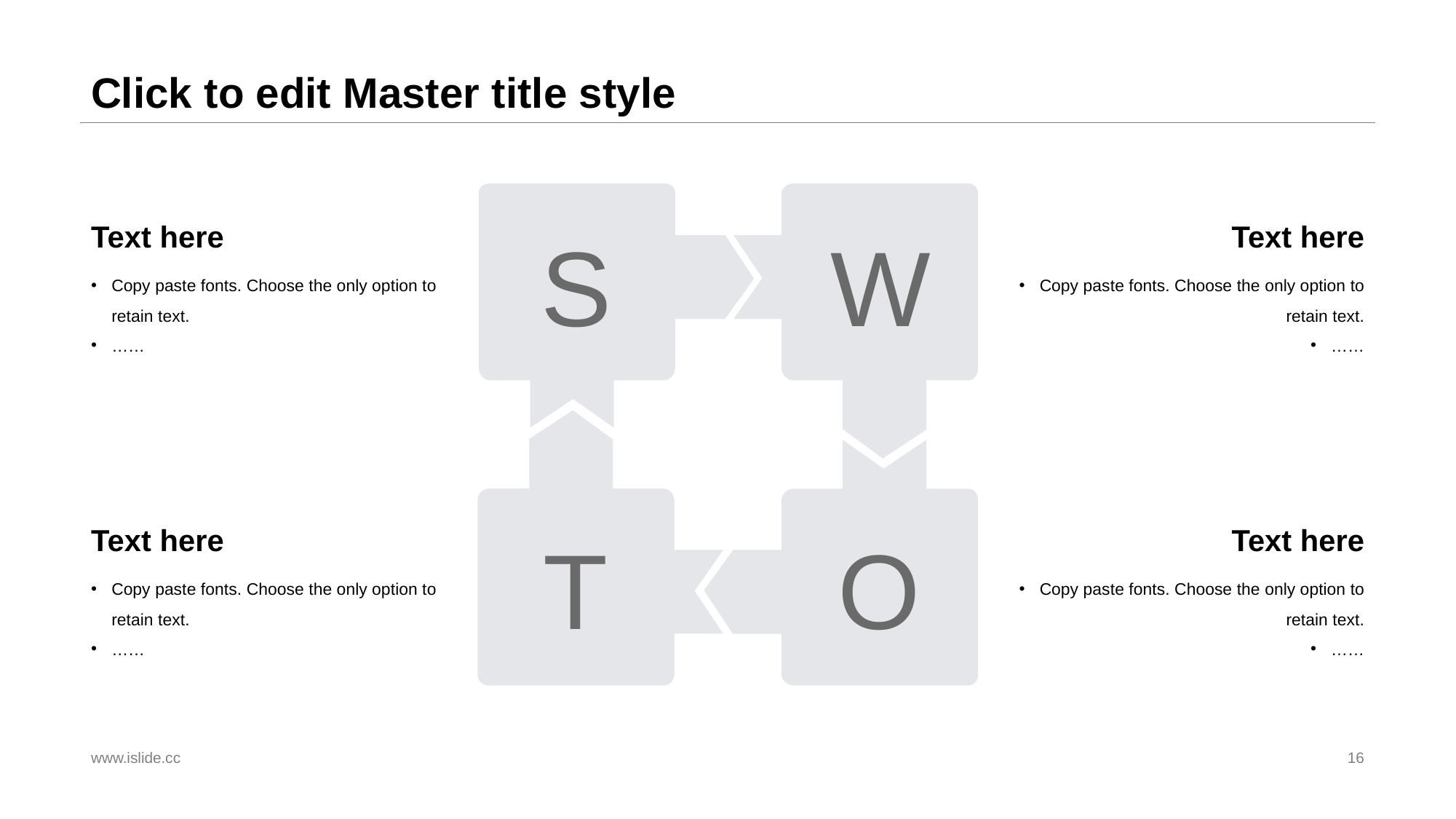

# Click to edit Master title style

Text here
Text here
S
W
Copy paste fonts. Choose the only option to retain text.
……
Copy paste fonts. Choose the only option to retain text.
……

Text here
Text here
T
O
Copy paste fonts. Choose the only option to retain text.
……
Copy paste fonts. Choose the only option to retain text.
……
www.islide.cc
16